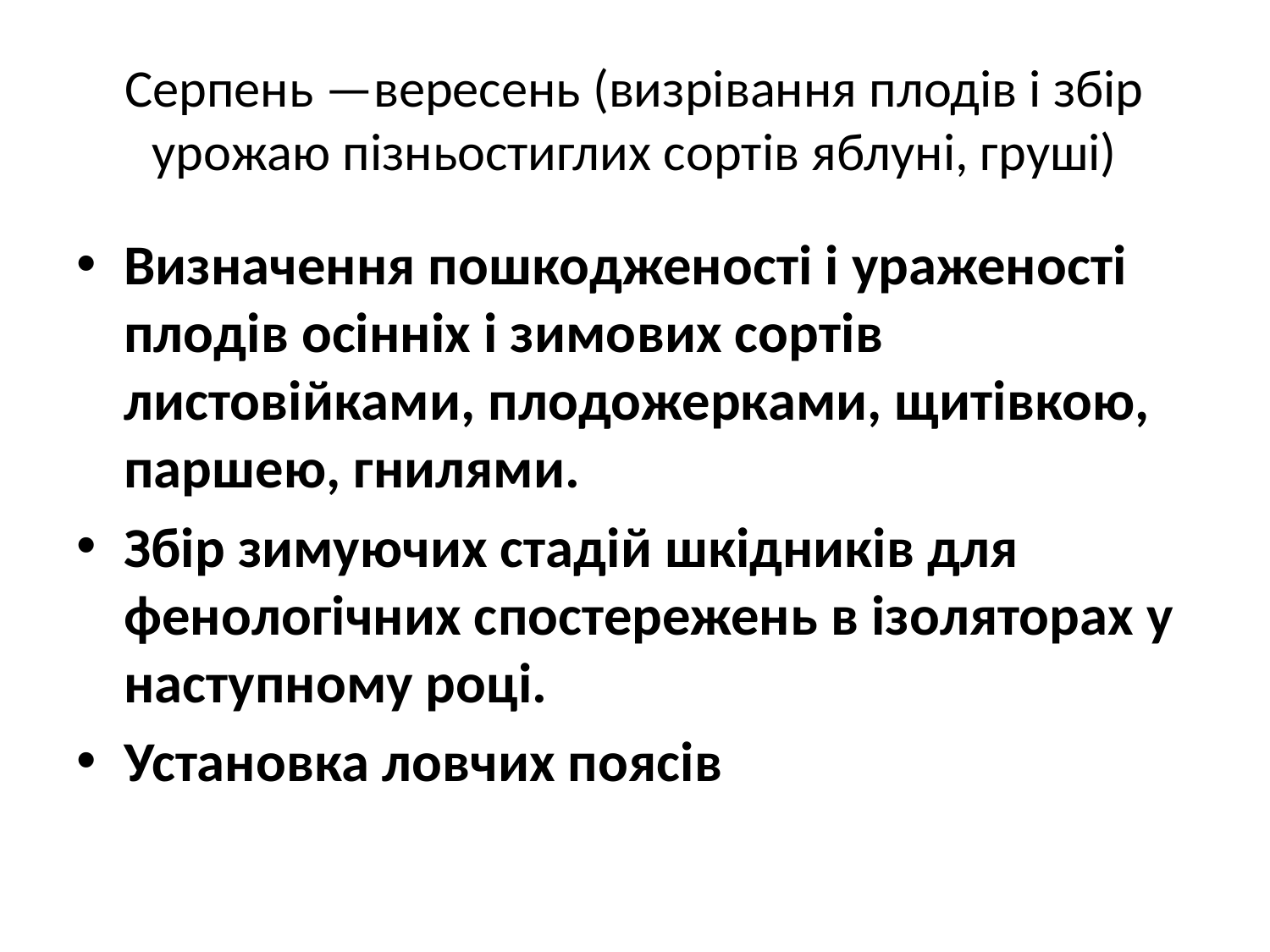

# Серпень —вересень (визрівання плодів і збір урожаю пізньостиглих сортів яблуні, груші)
Визначення пошкодженості і ураженості плодів осінніх і зимових сортів листовійками, плодожерками, щитівкою, паршею, гнилями.
Збір зимуючих стадій шкідників для фенологічних спостережень в ізоляторах у наступному році.
Установка ловчих поясів